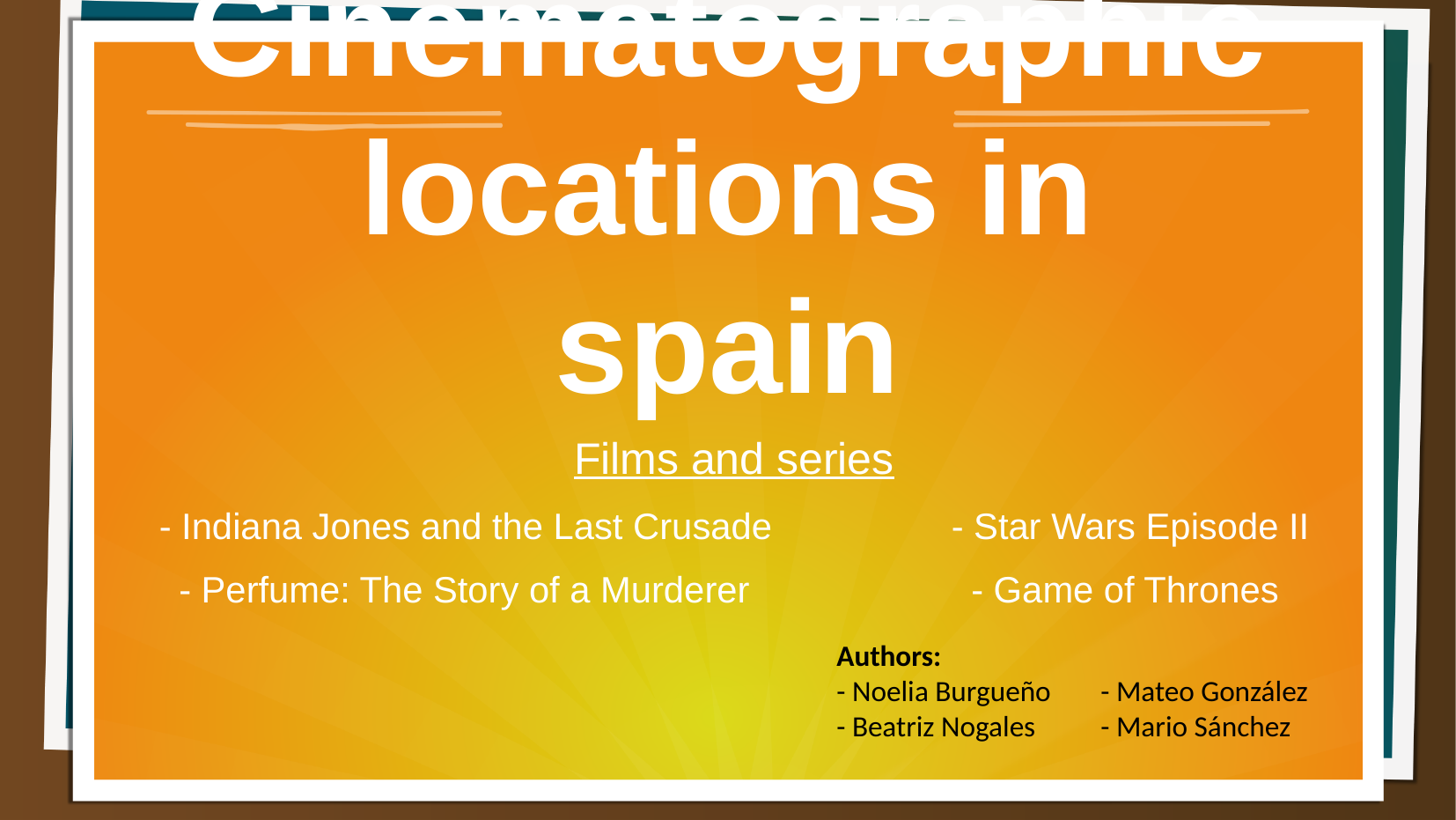

# Cinematographic locations in spain
Films and series
- Indiana Jones and the Last Crusade		- Star Wars Episode II
- Perfume: The Story of a Murderer		- Game of Thrones
Authors:
- Noelia Burgueño	- Mateo González
- Beatriz Nogales	- Mario Sánchez